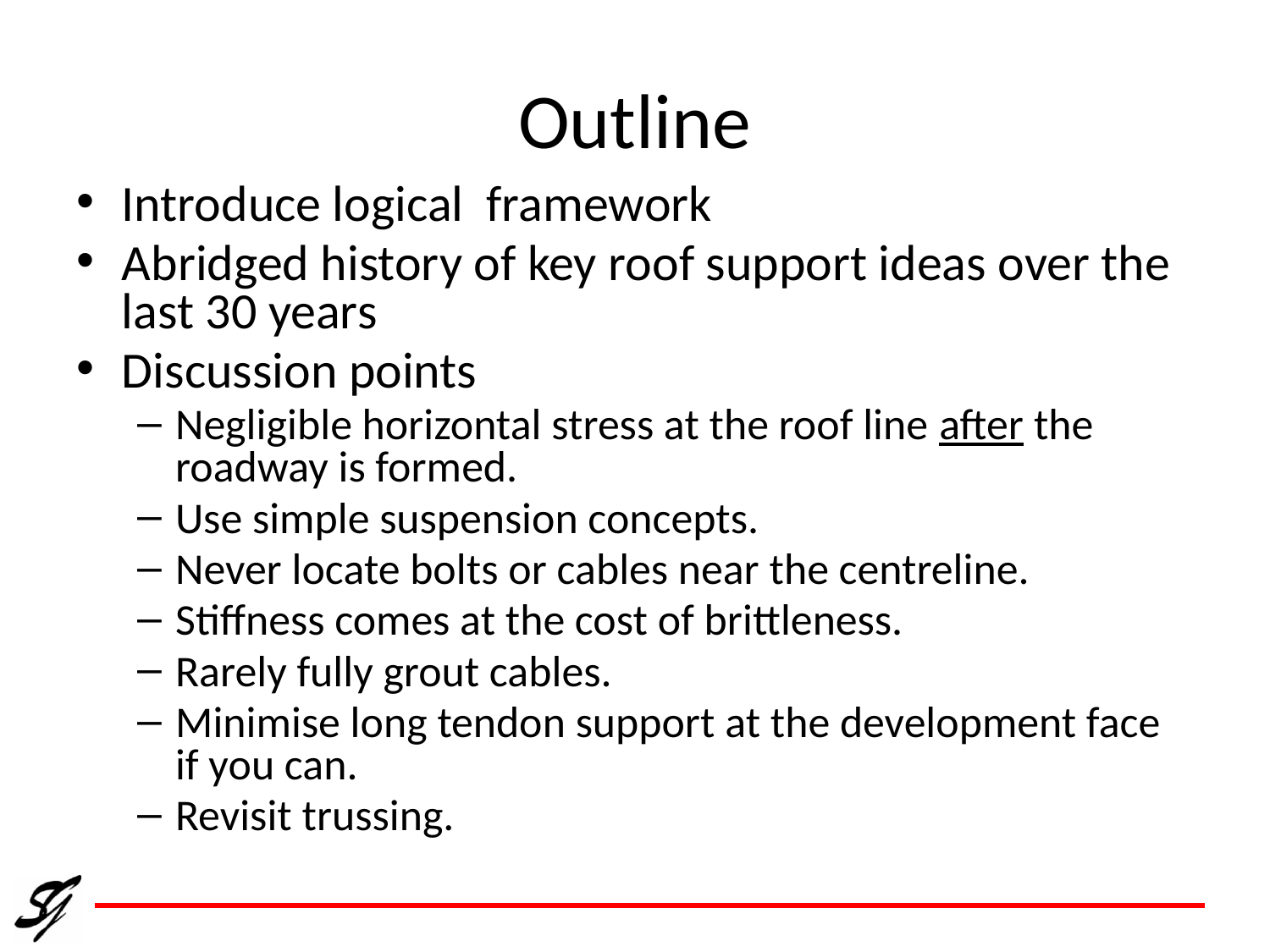

# Outline
Introduce logical  framework
Abridged history of key roof support ideas over the last 30 years
Discussion points
Negligible horizontal stress at the roof line after the roadway is formed.
Use simple suspension concepts.
Never locate bolts or cables near the centreline.
Stiffness comes at the cost of brittleness.
Rarely fully grout cables.
Minimise long tendon support at the development face if you can.
Revisit trussing.